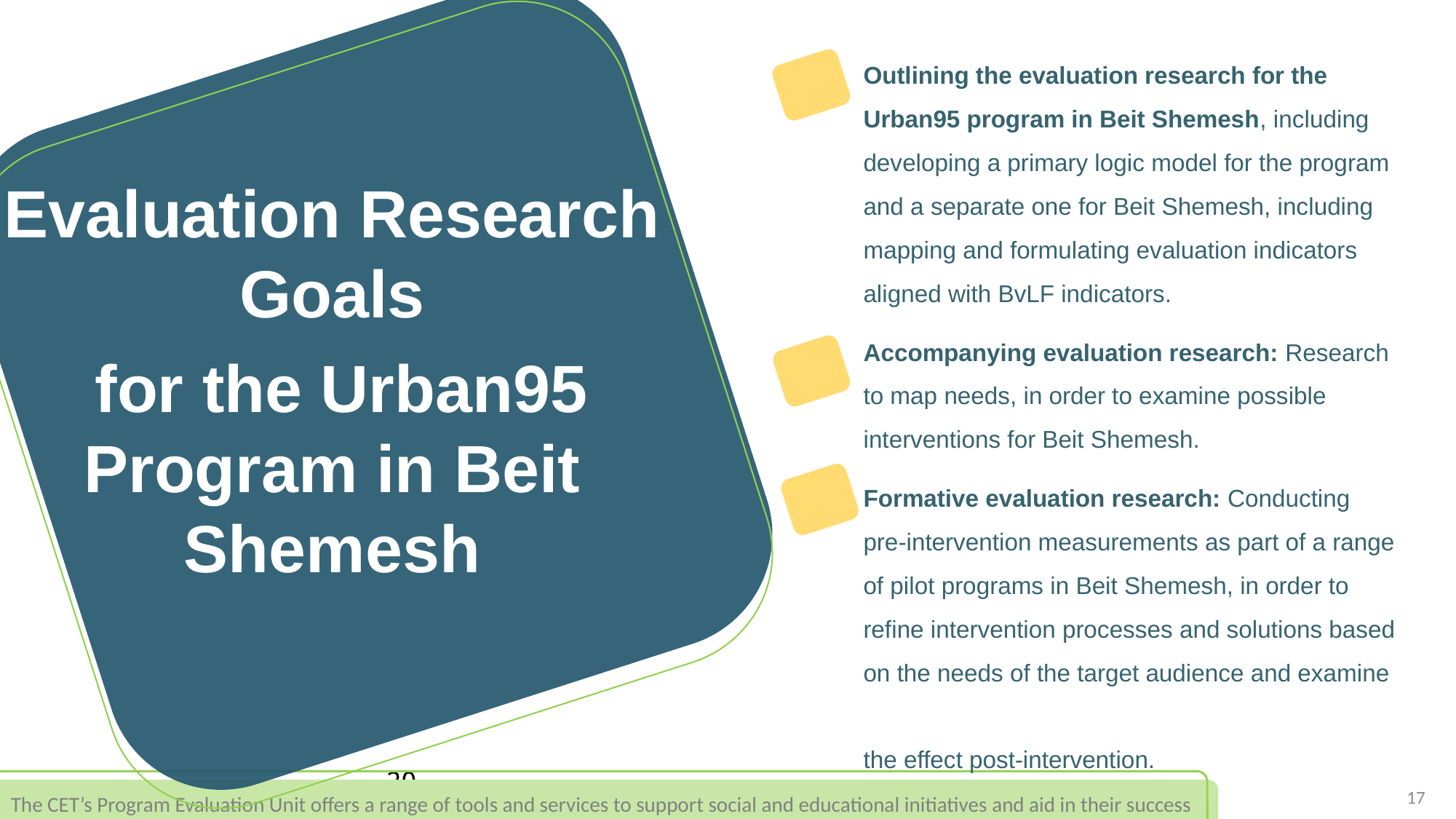

Outlining the evaluation research for the Urban95 program in Beit Shemesh, including developing a primary logic model for the program and a separate one for Beit Shemesh, including mapping and formulating evaluation indicators aligned with BvLF indicators.
Accompanying evaluation research: Research to map needs, in order to examine possible interventions for Beit Shemesh.
Formative evaluation research: Conducting
pre-intervention measurements as part of a range of pilot programs in Beit Shemesh, in order to refine intervention processes and solutions based on the needs of the target audience and examine
the effect post-intervention.

Evaluation Research Goals
 for the Urban95 Program in Beit Shemesh

17